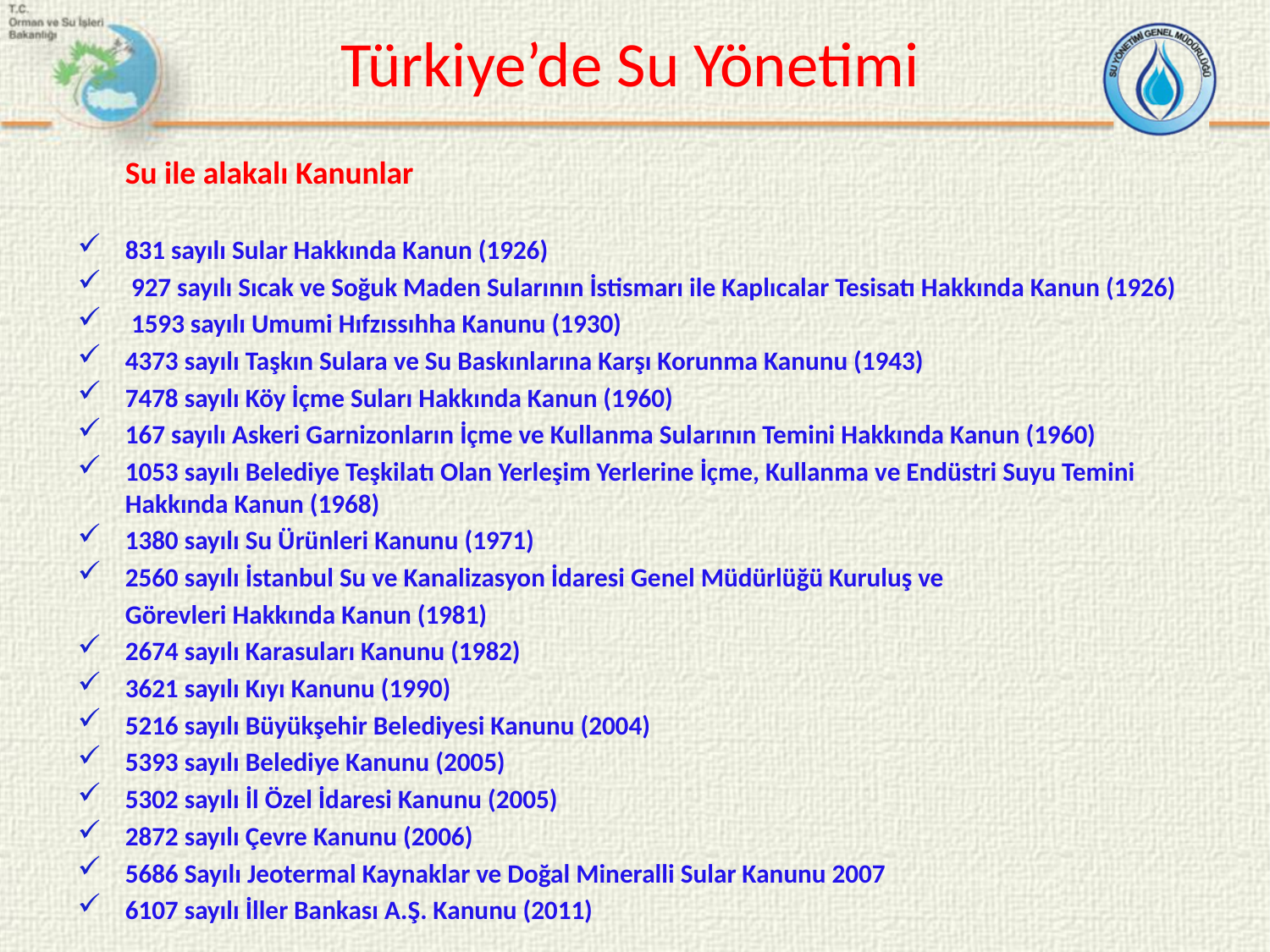

# Türkiye’de Su Yönetimi
	Su ile alakalı Kanunlar

831 sayılı Sular Hakkında Kanun (1926)
 927 sayılı Sıcak ve Soğuk Maden Sularının İstismarı ile Kaplıcalar Tesisatı Hakkında Kanun (1926)
 1593 sayılı Umumi Hıfzıssıhha Kanunu (1930)
4373 sayılı Taşkın Sulara ve Su Baskınlarına Karşı Korunma Kanunu (1943)
7478 sayılı Köy İçme Suları Hakkında Kanun (1960)
167 sayılı Askeri Garnizonların İçme ve Kullanma Sularının Temini Hakkında Kanun (1960)
1053 sayılı Belediye Teşkilatı Olan Yerleşim Yerlerine İçme, Kullanma ve Endüstri Suyu Temini Hakkında Kanun (1968)
1380 sayılı Su Ürünleri Kanunu (1971)
2560 sayılı İstanbul Su ve Kanalizasyon İdaresi Genel Müdürlüğü Kuruluş ve
	Görevleri Hakkında Kanun (1981)
2674 sayılı Karasuları Kanunu (1982)
3621 sayılı Kıyı Kanunu (1990)
5216 sayılı Büyükşehir Belediyesi Kanunu (2004)
5393 sayılı Belediye Kanunu (2005)
5302 sayılı İl Özel İdaresi Kanunu (2005)
2872 sayılı Çevre Kanunu (2006)
5686 Sayılı Jeotermal Kaynaklar ve Doğal Mineralli Sular Kanunu 2007
6107 sayılı İller Bankası A.Ş. Kanunu (2011)